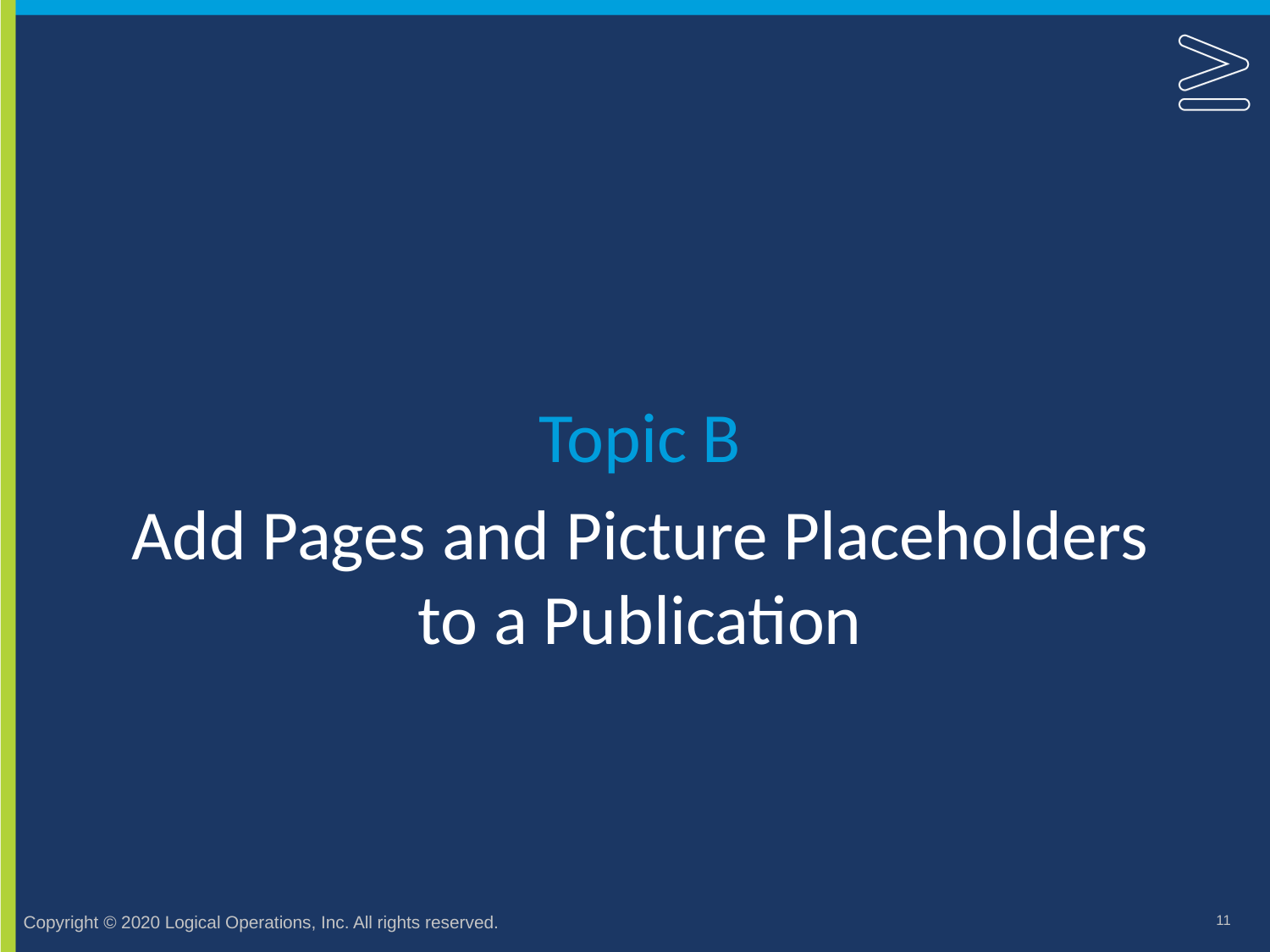

Topic B
# Add Pages and Picture Placeholders to a Publication
11